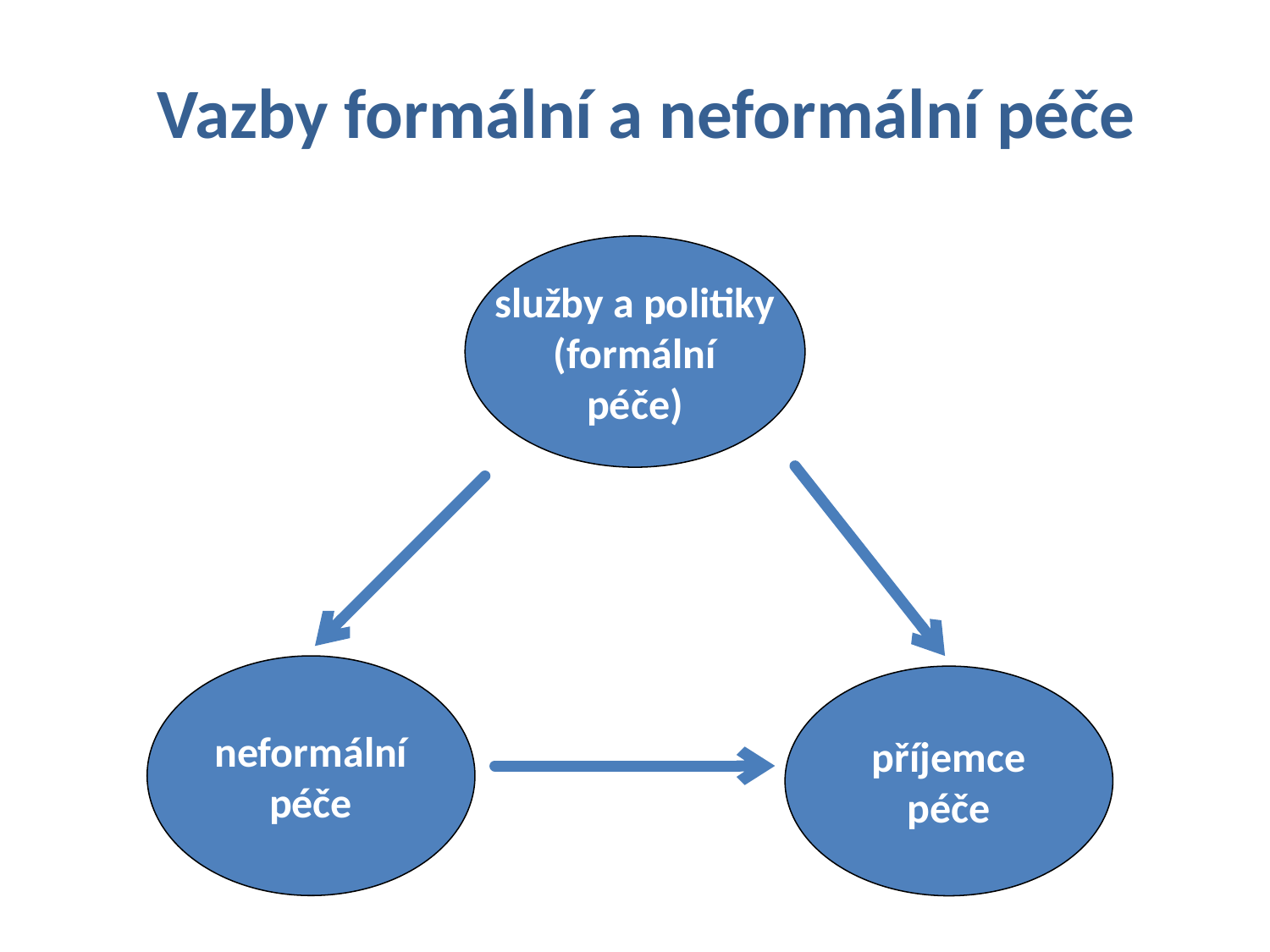

# Vazby formální a neformální péče
služby a politiky
(formální
péče)
neformální
péče
příjemce
péče